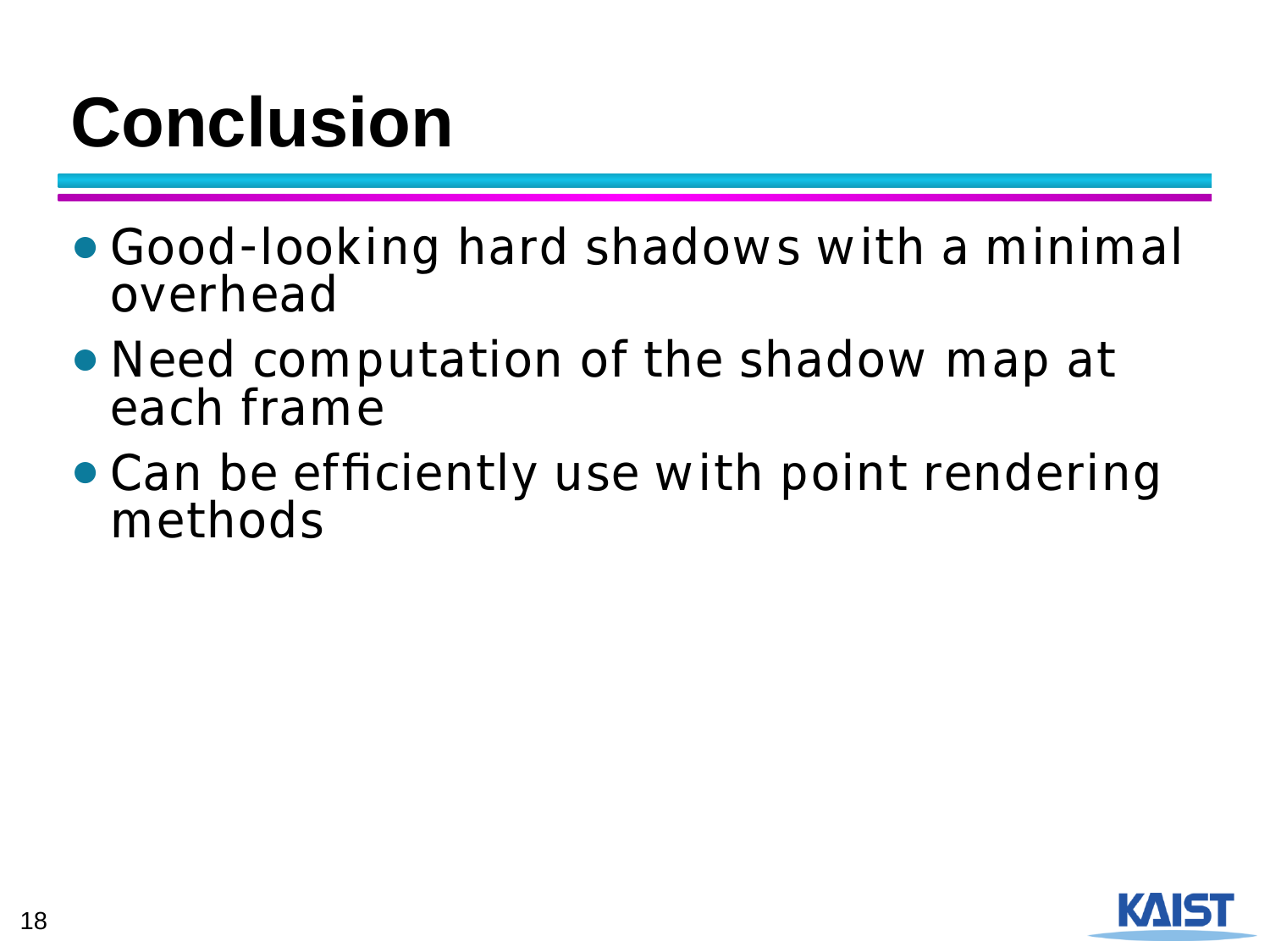

# Conclusion
Good-looking hard shadows with a minimal overhead
Need computation of the shadow map at each frame
Can be efficiently use with point rendering methods